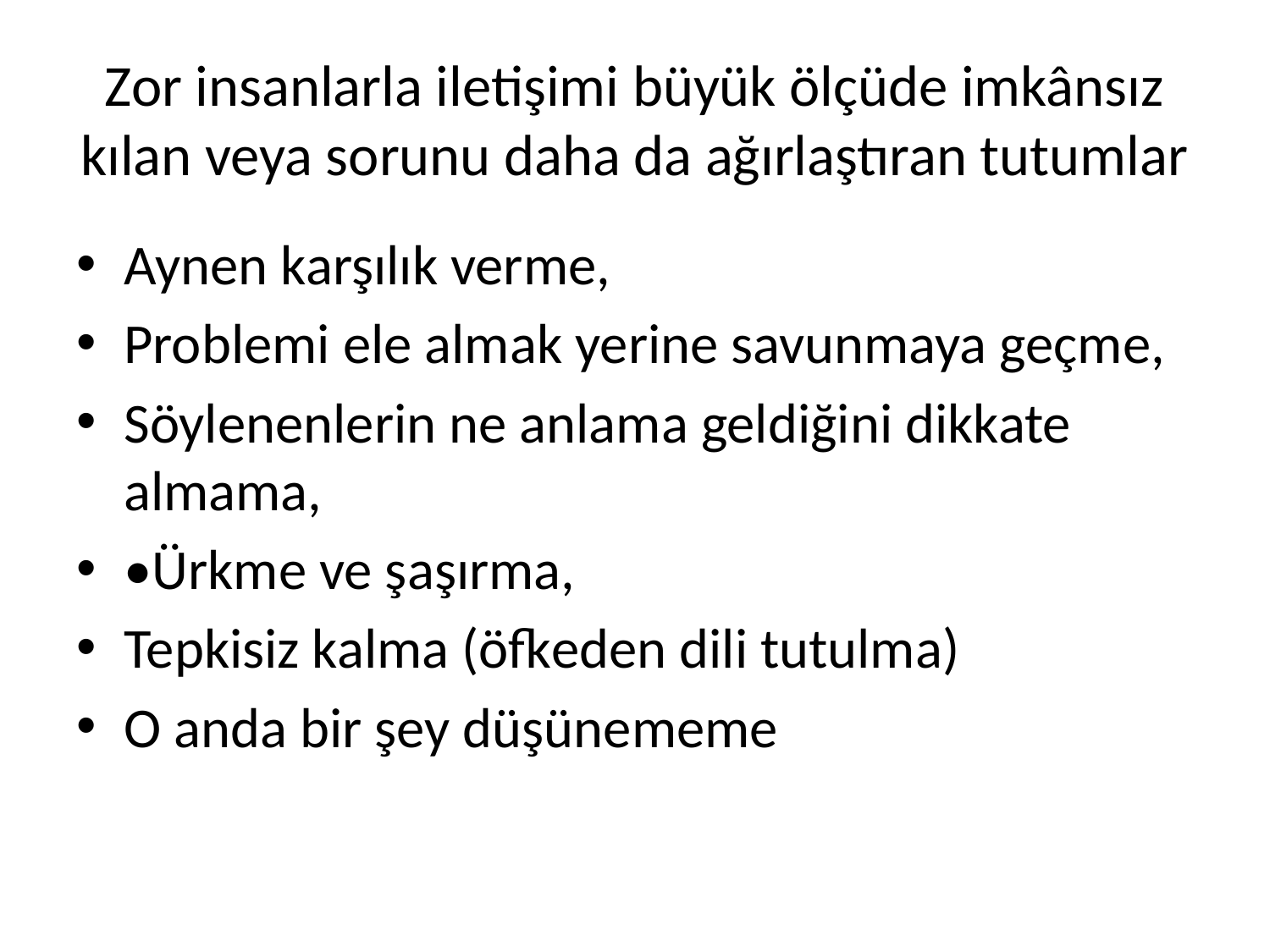

# Zor insanlarla iletişimi büyük ölçüde imkânsız kılan veya sorunu daha da ağırlaştıran tutumlar
Aynen karşılık verme,
Problemi ele almak yerine savunmaya geçme,
Söylenenlerin ne anlama geldiğini dikkate almama,
•Ürkme ve şaşırma,
Tepkisiz kalma (öfkeden dili tutulma)
O anda bir şey düşünememe